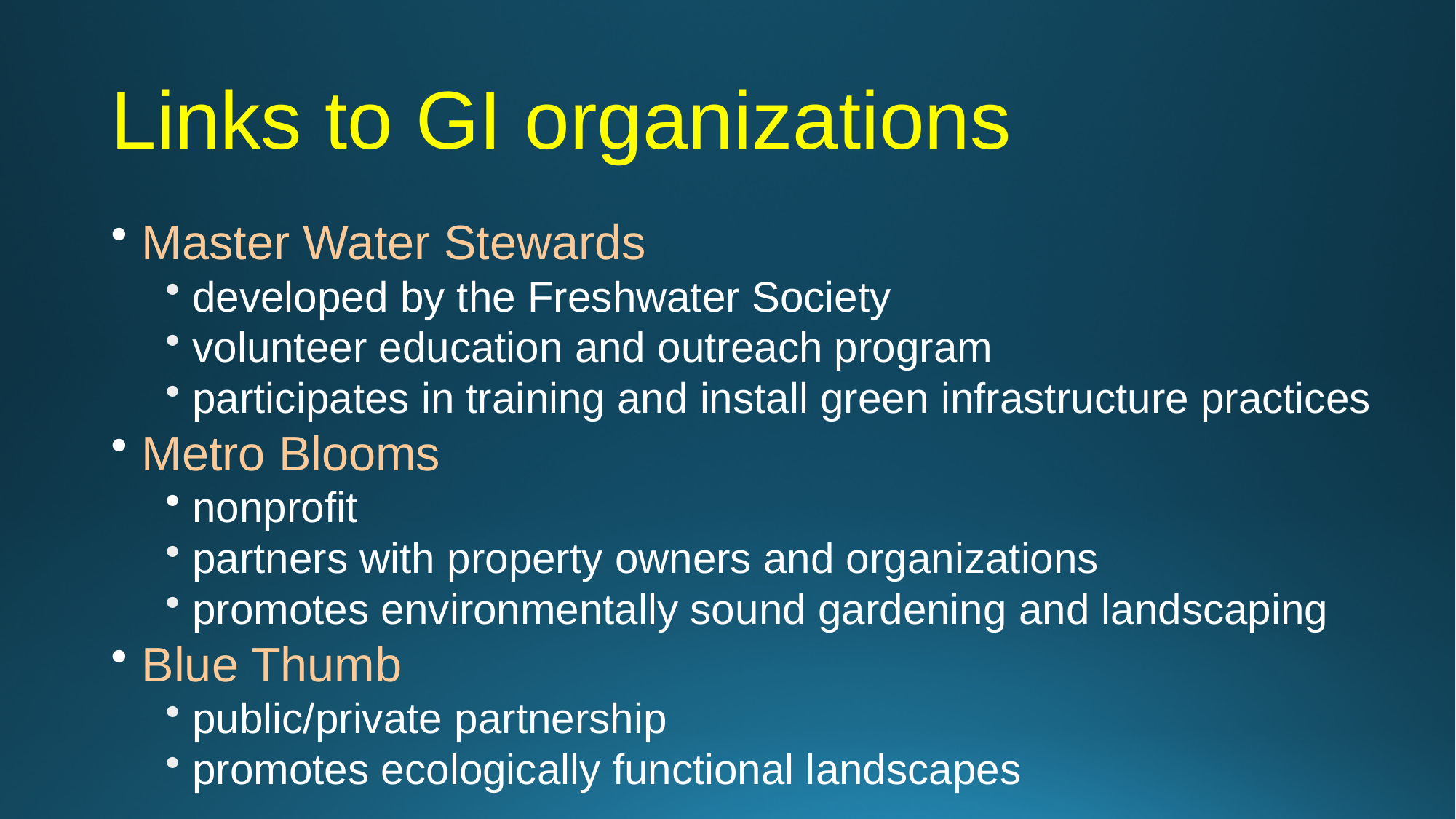

# Links to GI organizations
 Master Water Stewards
 developed by the Freshwater Society
 volunteer education and outreach program
 participates in training and install green infrastructure practices
 Metro Blooms
 nonprofit
 partners with property owners and organizations
 promotes environmentally sound gardening and landscaping
 Blue Thumb
 public/private partnership
 promotes ecologically functional landscapes